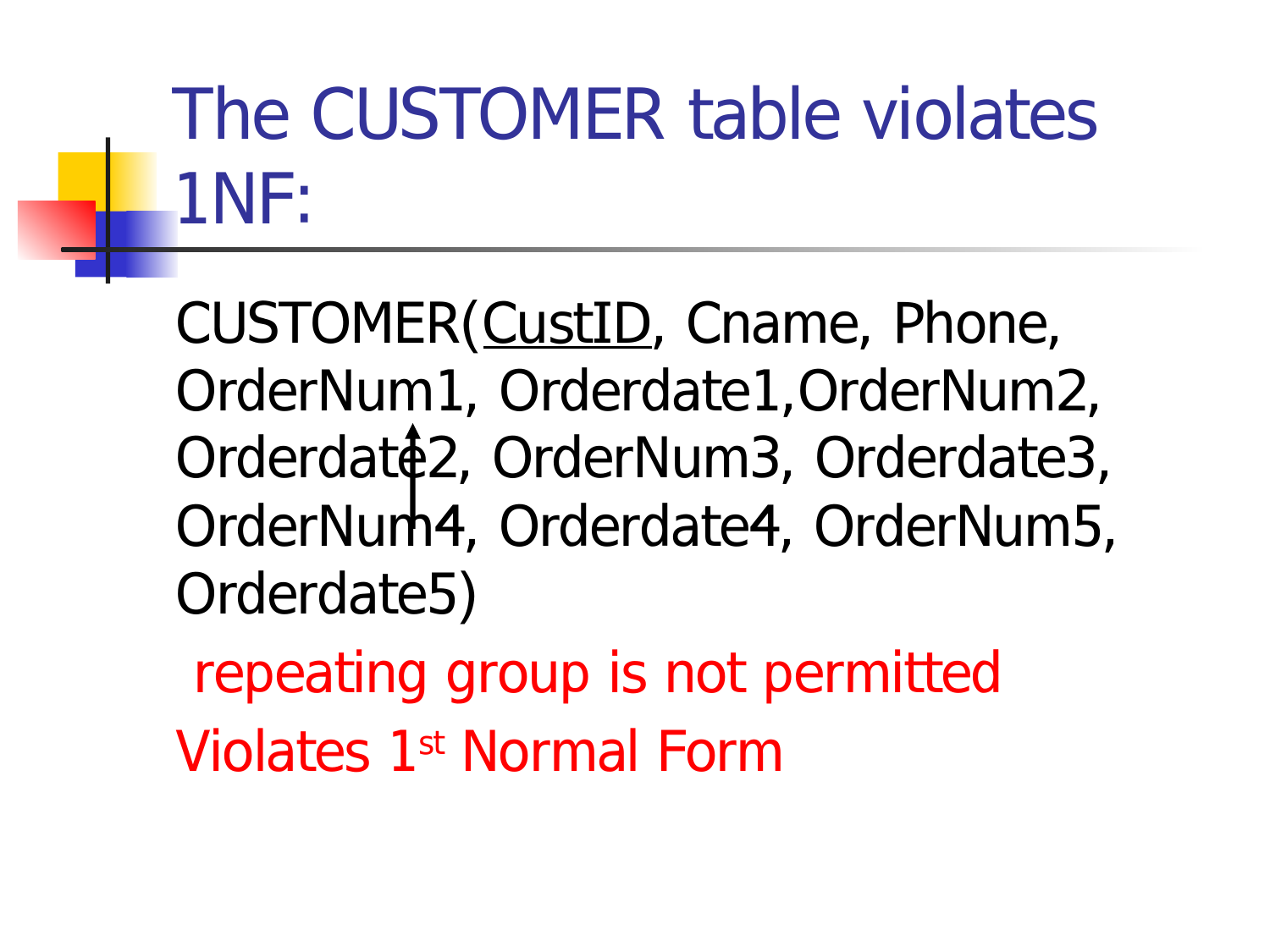

# The CUSTOMER table violates 1NF:
CUSTOMER(CustID, Cname, Phone, OrderNum1, Orderdate1,OrderNum2, Orderdate2, OrderNum3, Orderdate3, OrderNum4, Orderdate4, OrderNum5, Orderdate5)
 repeating group is not permitted
Violates 1st Normal Form